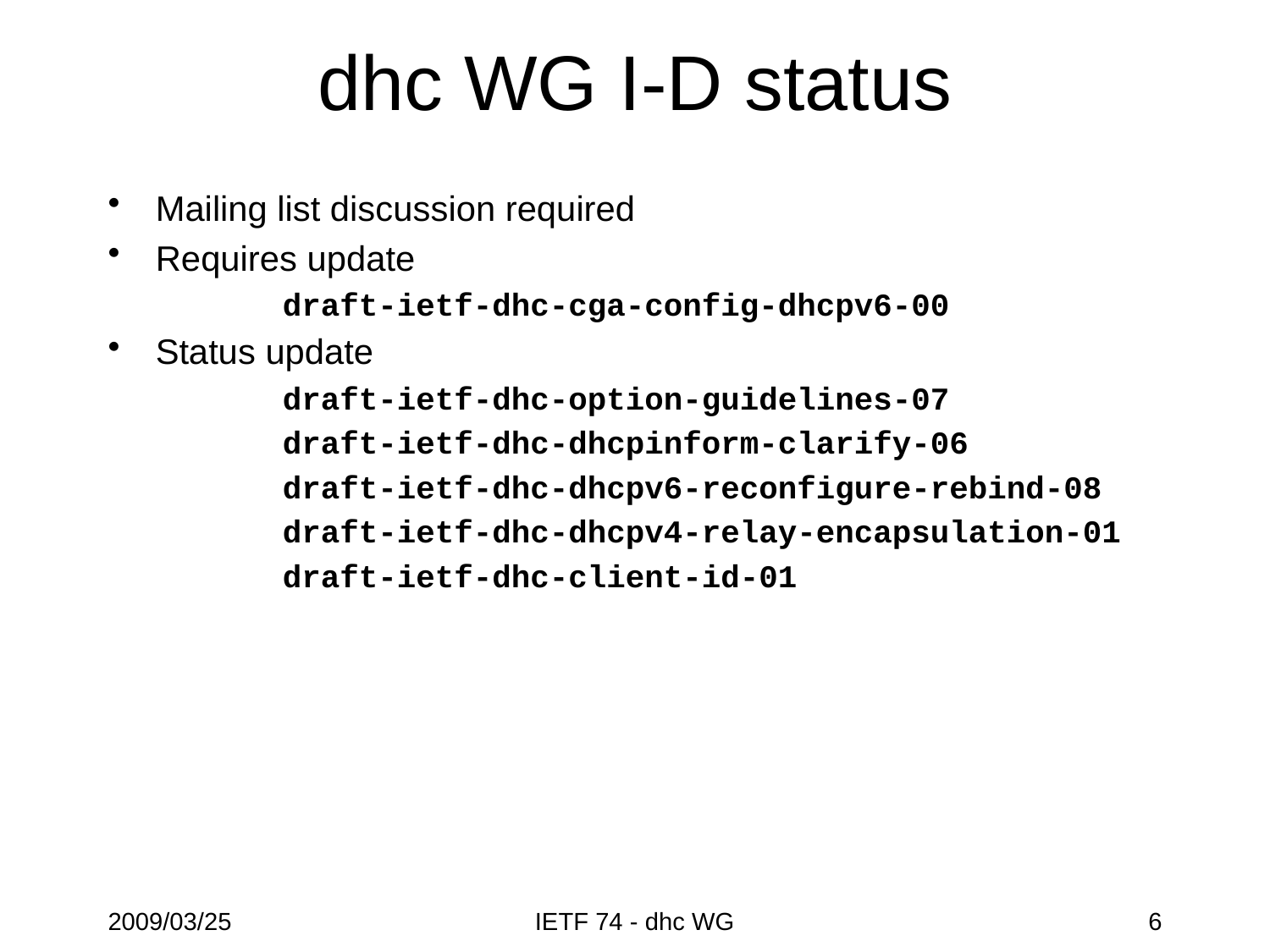

# dhc WG I-D status
Mailing list discussion required
Requires update
		draft-ietf-dhc-cga-config-dhcpv6-00
Status update
		draft-ietf-dhc-option-guidelines-07
		draft-ietf-dhc-dhcpinform-clarify-06
		draft-ietf-dhc-dhcpv6-reconfigure-rebind-08
		draft-ietf-dhc-dhcpv4-relay-encapsulation-01
		draft-ietf-dhc-client-id-01
2009/03/25
IETF 74 - dhc WG
6